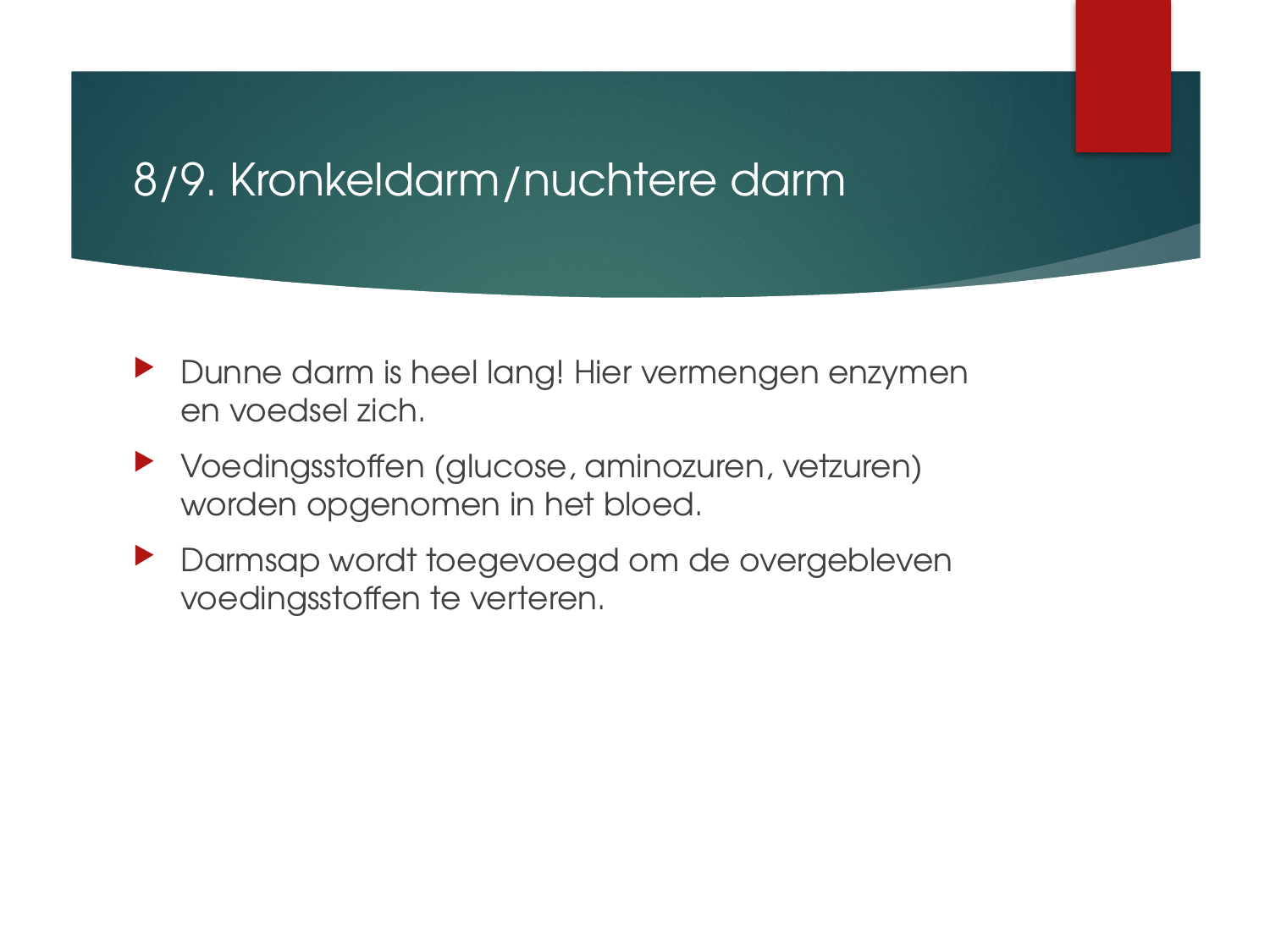

# 8/9. Kronkeldarm/nuchtere darm
Dunne darm is heel lang! Hier vermengen enzymen en voedsel zich.
Voedingsstoffen (glucose, aminozuren, vetzuren) worden opgenomen in het bloed.
Darmsap wordt toegevoegd om de overgebleven voedingsstoffen te verteren.